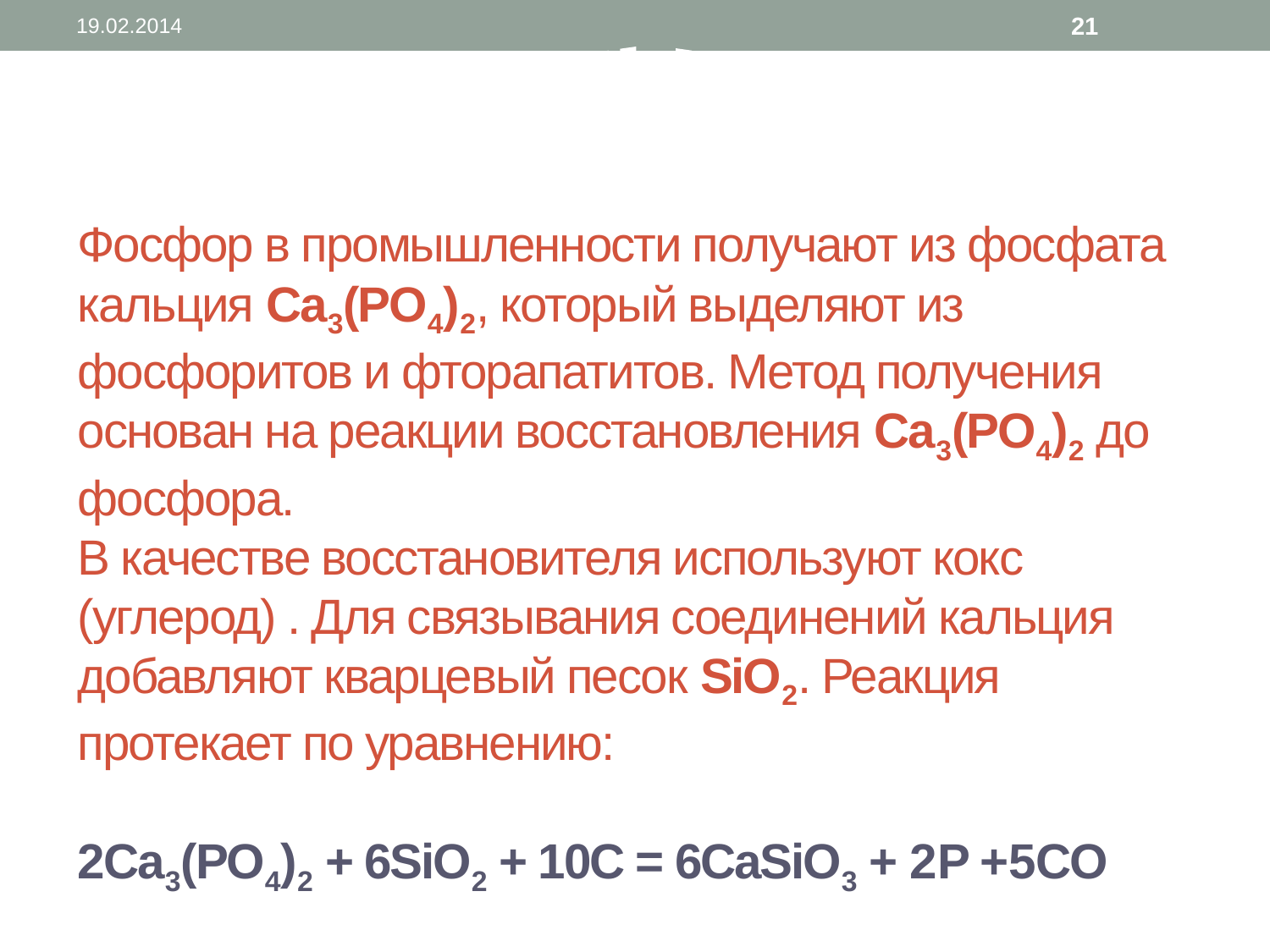

19.02.2014
21
Получение
# Фосфор в промышленности получают из фосфата кальция Ca3(PO4)2, который выделяют из фосфоритов и фторапатитов. Метод получения основан на реакции восстановления Ca3(PO4)2 до фосфора. В качестве восстановителя используют кокс (углерод) . Для связывания соединений кальция добавляют кварцевый песок SiO2. Реакция протекает по уравнению: 2Ca3(PO4)2 + 6SiO2 + 10C = 6CaSiO3 + 2P +5CO